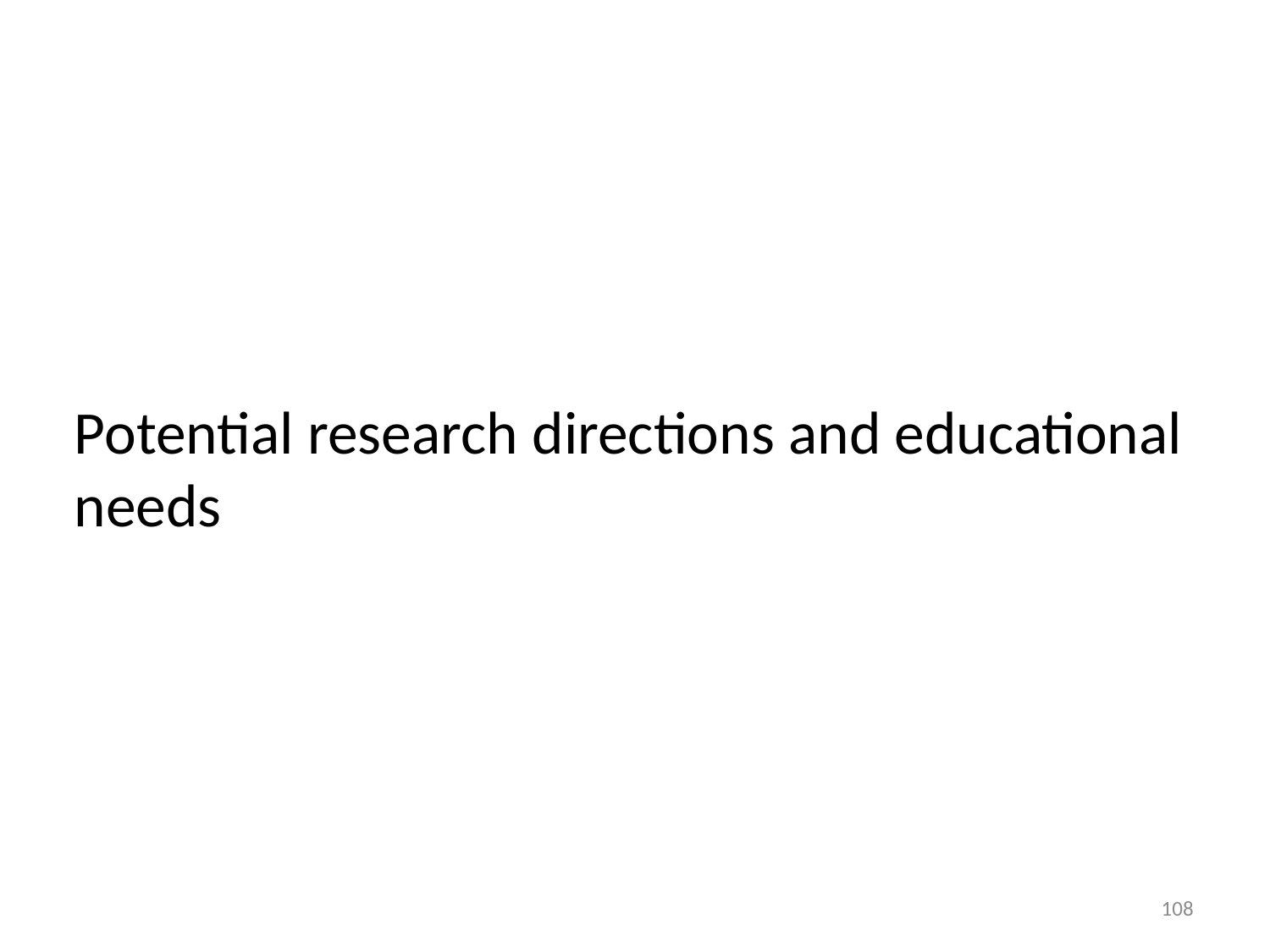

# Potential research directions and educational needs
108